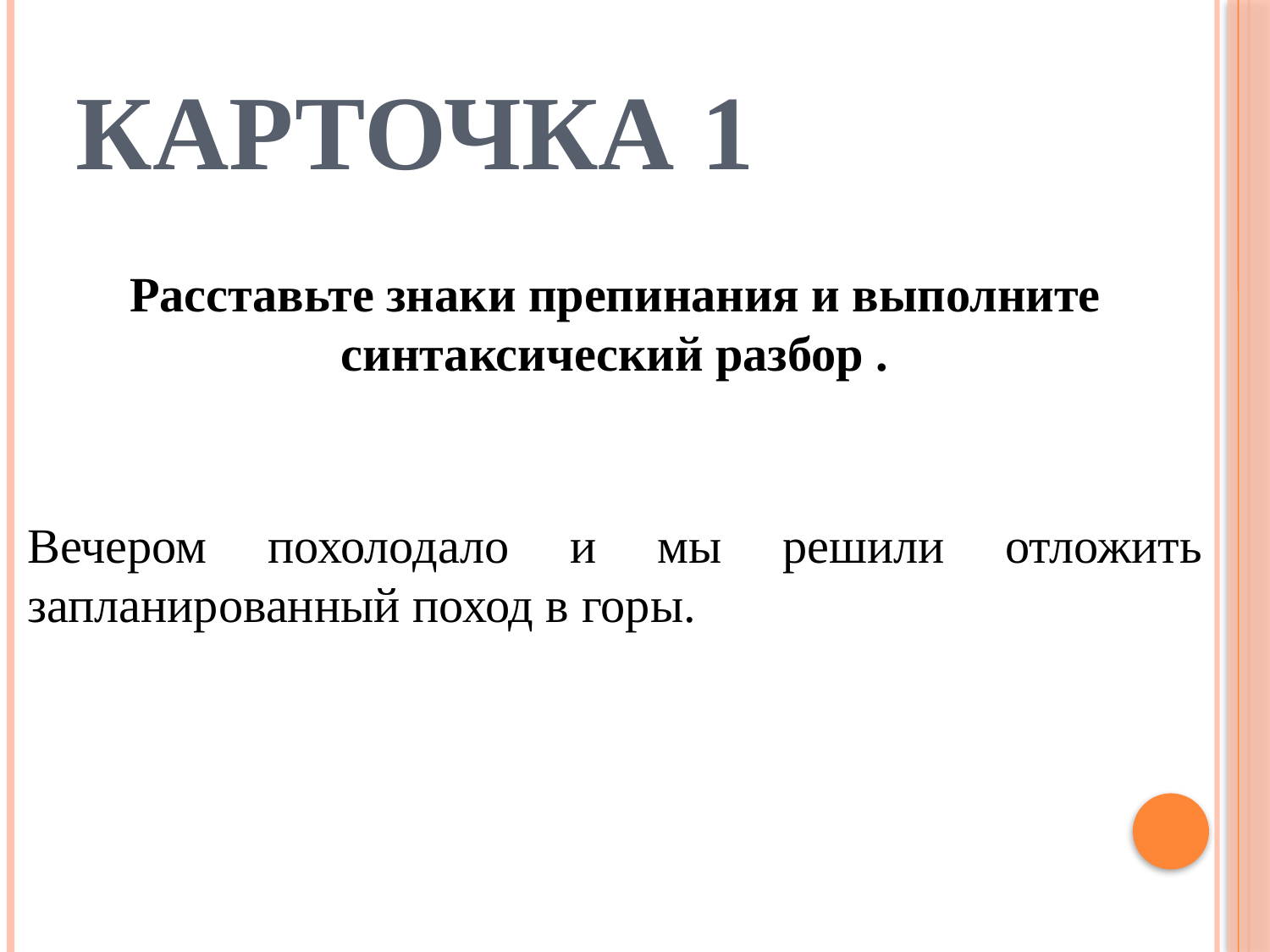

# Карточка 1
Расставьте знаки препинания и выполните синтаксический разбор .

Вечером похолодало и мы решили отложить запланированный поход в горы.